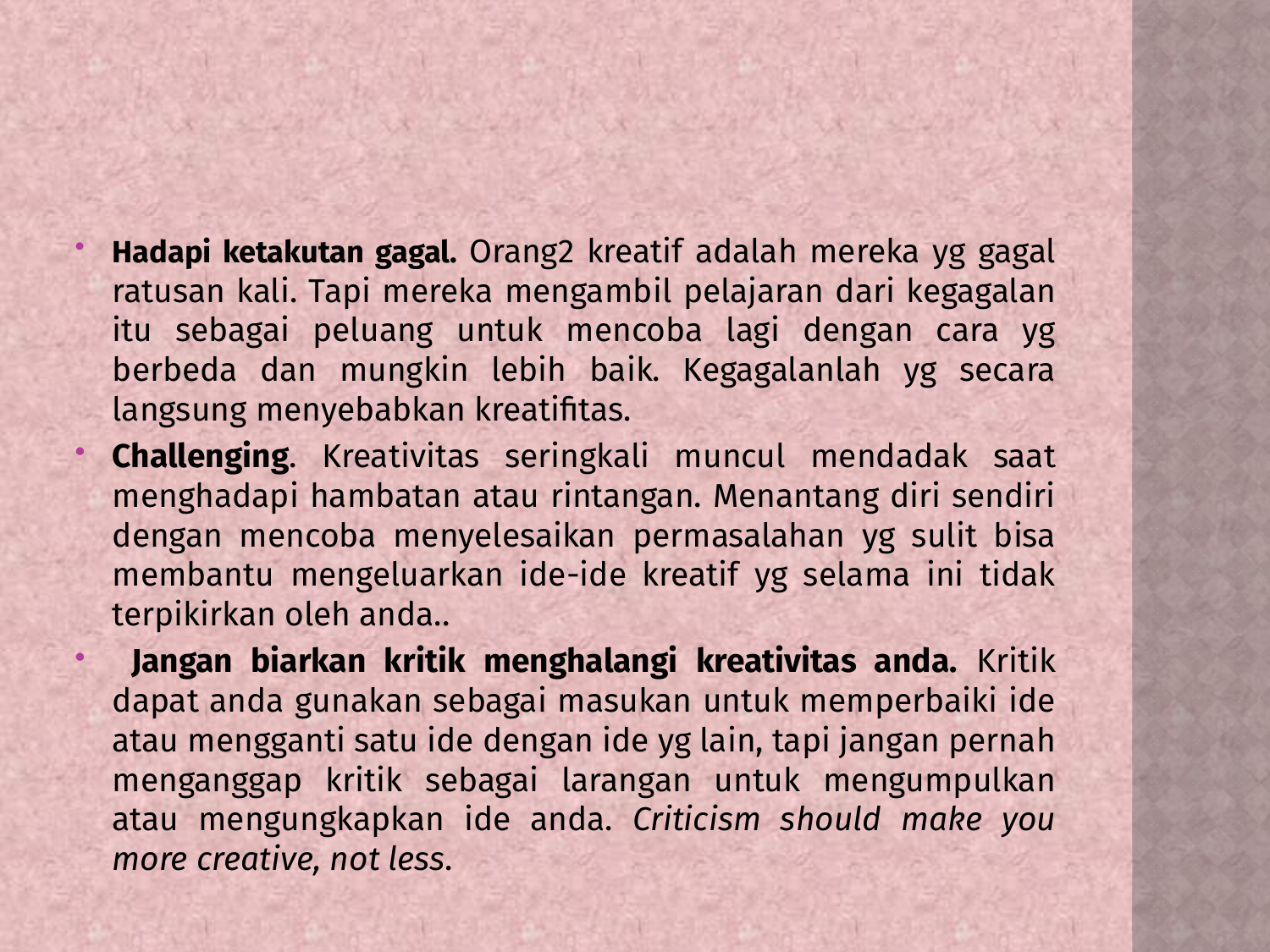

Hadapi ketakutan gagal. Orang2 kreatif adalah mereka yg gagal ratusan kali. Tapi mereka mengambil pelajaran dari kegagalan itu sebagai peluang untuk mencoba lagi dengan cara yg berbeda dan mungkin lebih baik. Kegagalanlah yg secara langsung menyebabkan kreatifitas.
Challenging. Kreativitas seringkali muncul mendadak saat menghadapi hambatan atau rintangan. Menantang diri sendiri dengan mencoba menyelesaikan permasalahan yg sulit bisa membantu mengeluarkan ide-ide kreatif yg selama ini tidak terpikirkan oleh anda..
 Jangan biarkan kritik menghalangi kreativitas anda. Kritik dapat anda gunakan sebagai masukan untuk memperbaiki ide atau mengganti satu ide dengan ide yg lain, tapi jangan pernah menganggap kritik sebagai larangan untuk mengumpulkan atau mengungkapkan ide anda. Criticism should make you more creative, not less.